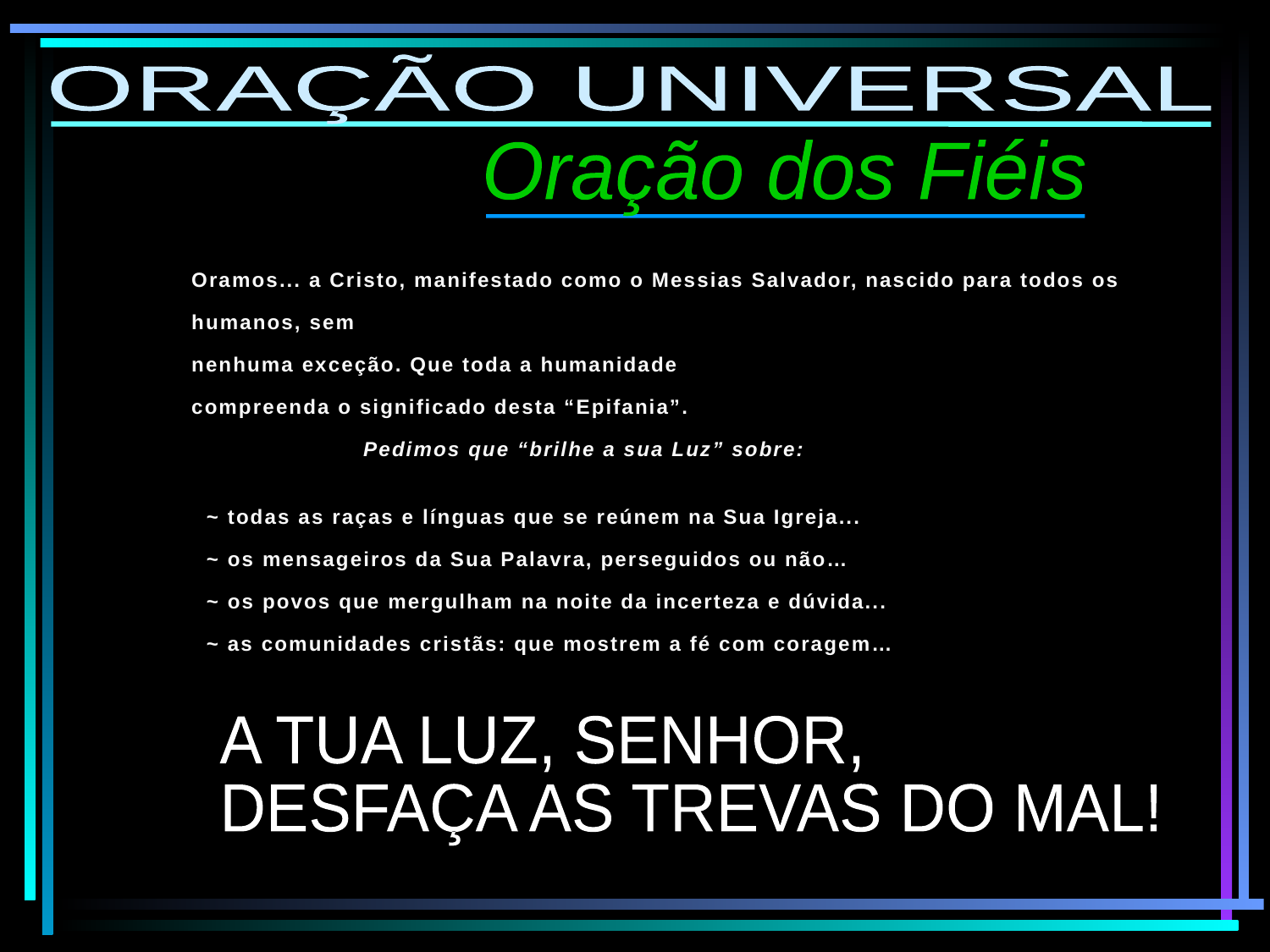

ORAÇÃO UNIVERSAL

Oração dos Fiéis

Oramos... a Cristo, manifestado como o Messias Salvador, nascido para todos os humanos, sem
nenhuma exceção. Que toda a humanidade
compreenda o significado desta “Epifania”.
	      Pedimos que “brilhe a sua Luz” sobre:

  ~ todas as raças e línguas que se reúnem na Sua Igreja...
  ~ os mensageiros da Sua Palavra, perseguidos ou não…
  ~ os povos que mergulham na noite da incerteza e dúvida...
  ~ as comunidades cristãs: que mostrem a fé com coragem…
A TUA LUZ, SENHOR,
DESFAÇA AS TREVAS DO MAL!